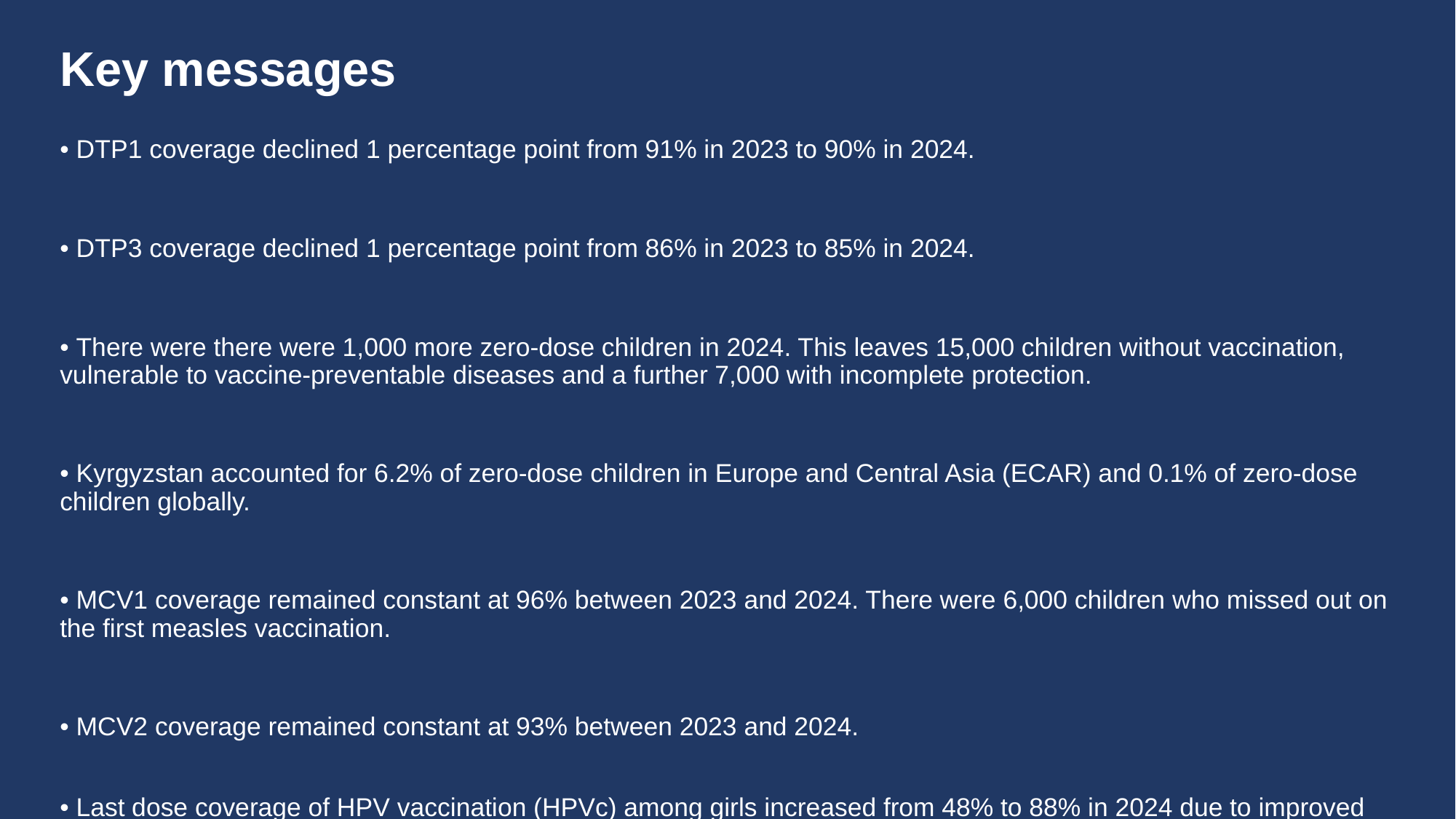

# Key messages
• DTP1 coverage declined 1 percentage point from 91% in 2023 to 90% in 2024.

• DTP3 coverage declined 1 percentage point from 86% in 2023 to 85% in 2024.

• There were there were 1,000 more zero-dose children in 2024. This leaves 15,000 children without vaccination, vulnerable to vaccine-preventable diseases and a further 7,000 with incomplete protection.

• Kyrgyzstan accounted for 6.2% of zero-dose children in Europe and Central Asia (ECAR) and 0.1% of zero-dose children globally.

• MCV1 coverage remained constant at 96% between 2023 and 2024. There were 6,000 children who missed out on the first measles vaccination.

• MCV2 coverage remained constant at 93% between 2023 and 2024.

• Last dose coverage of HPV vaccination (HPVc) among girls increased from 48% to 88% in 2024 due to improved programme performance.